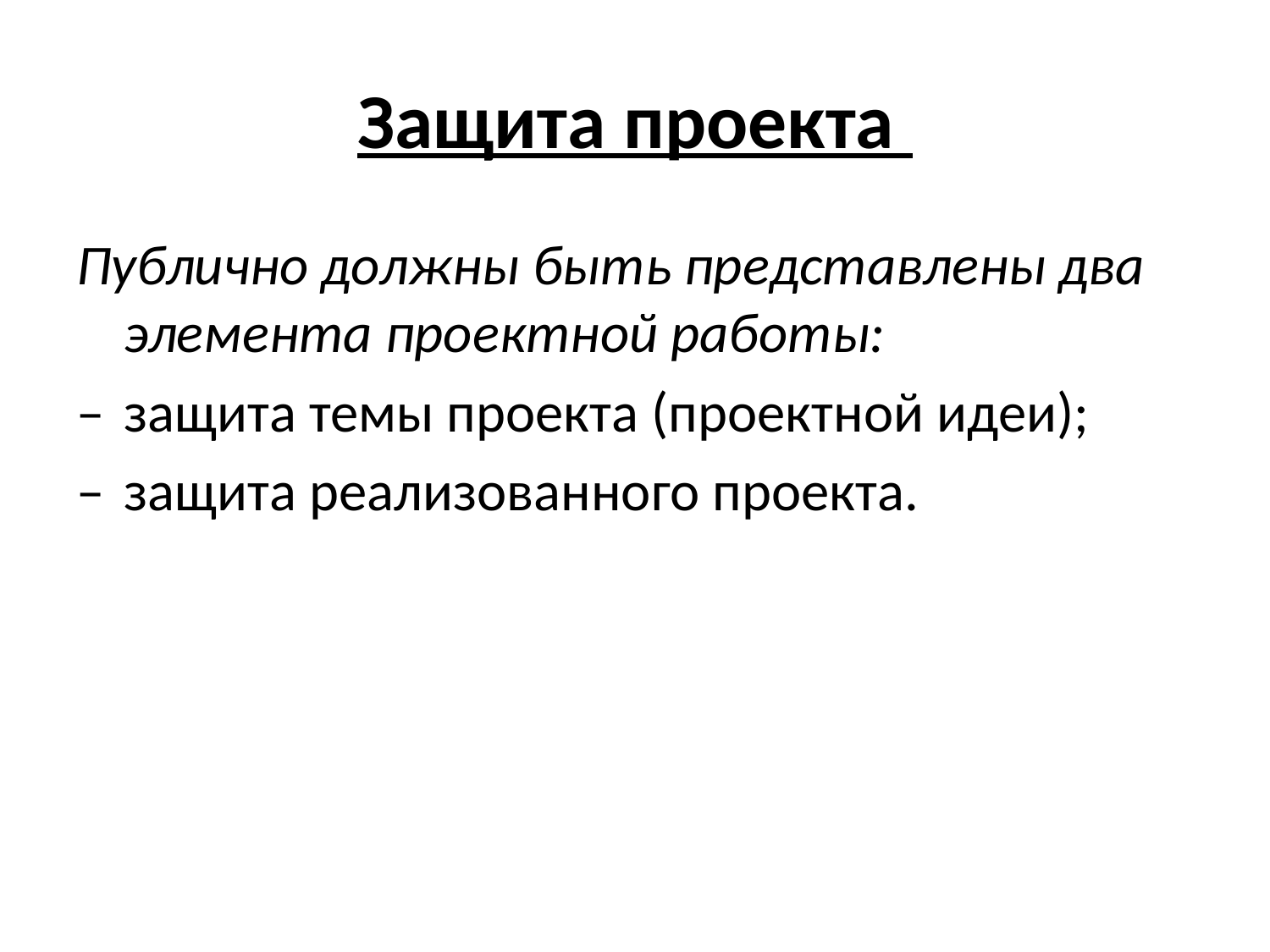

# Защита проекта
Публично должны быть представлены два элемента проектной работы:
–	защита темы проекта (проектной идеи);
–	защита реализованного проекта.